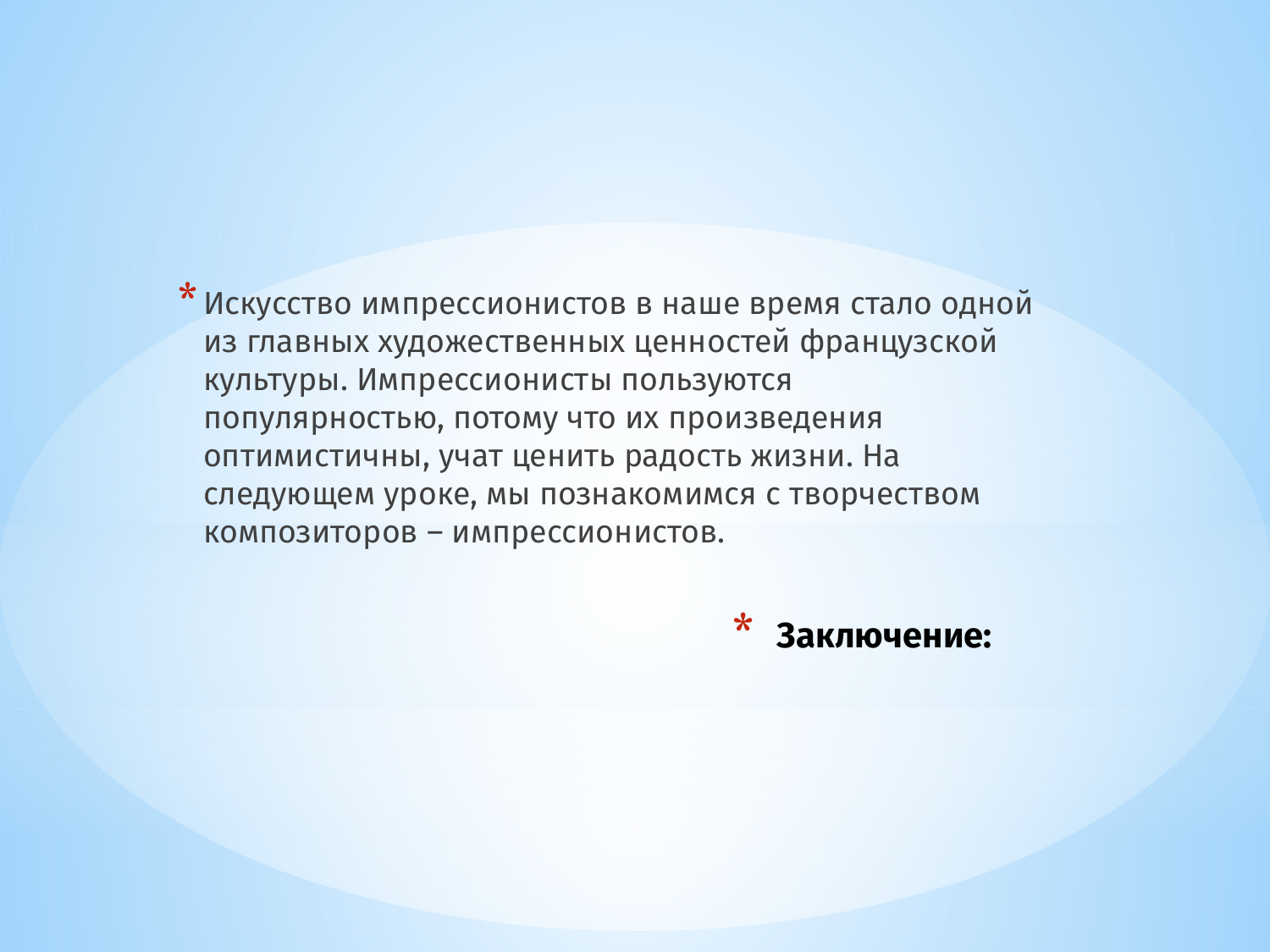

Искусство импрессионистов в наше время стало одной из главных художественных ценностей французской культуры. Импрессионисты пользуются популярностью, потому что их произведения оптимистичны, учат ценить радость жизни. На следующем уроке, мы познакомимся с творчеством композиторов – импрессионистов.
# Заключение: